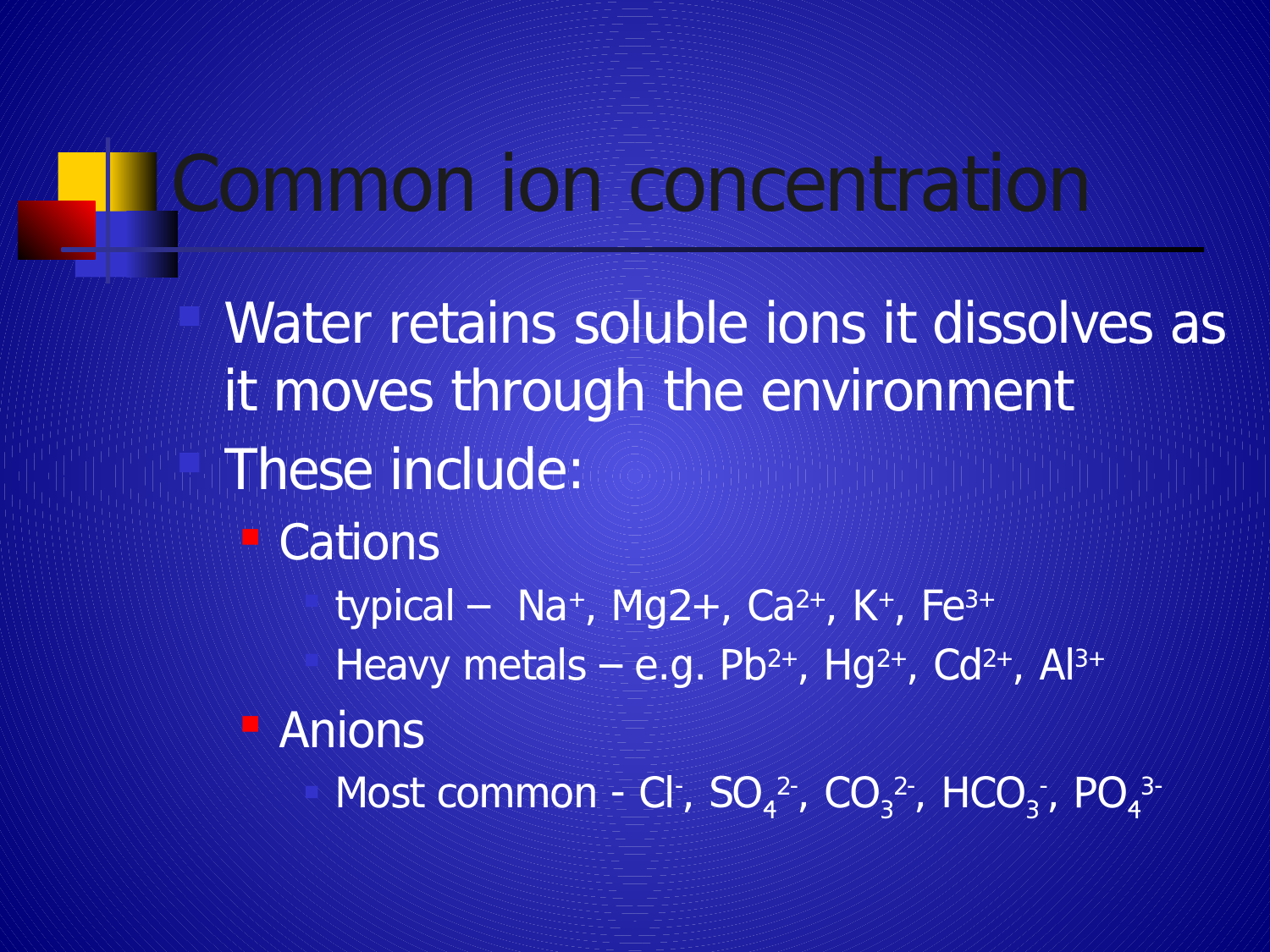

# Common ion concentration
Water retains soluble ions it dissolves as it moves through the environment
These include:
Cations
typical –  Na+, Mg2+, Ca2+, K+, Fe3+
Heavy metals – e.g. Pb2+, Hg2+, Cd2+, Al3+
Anions
Most common - Cl-, SO42-, CO32-, HCO3-, PO43-